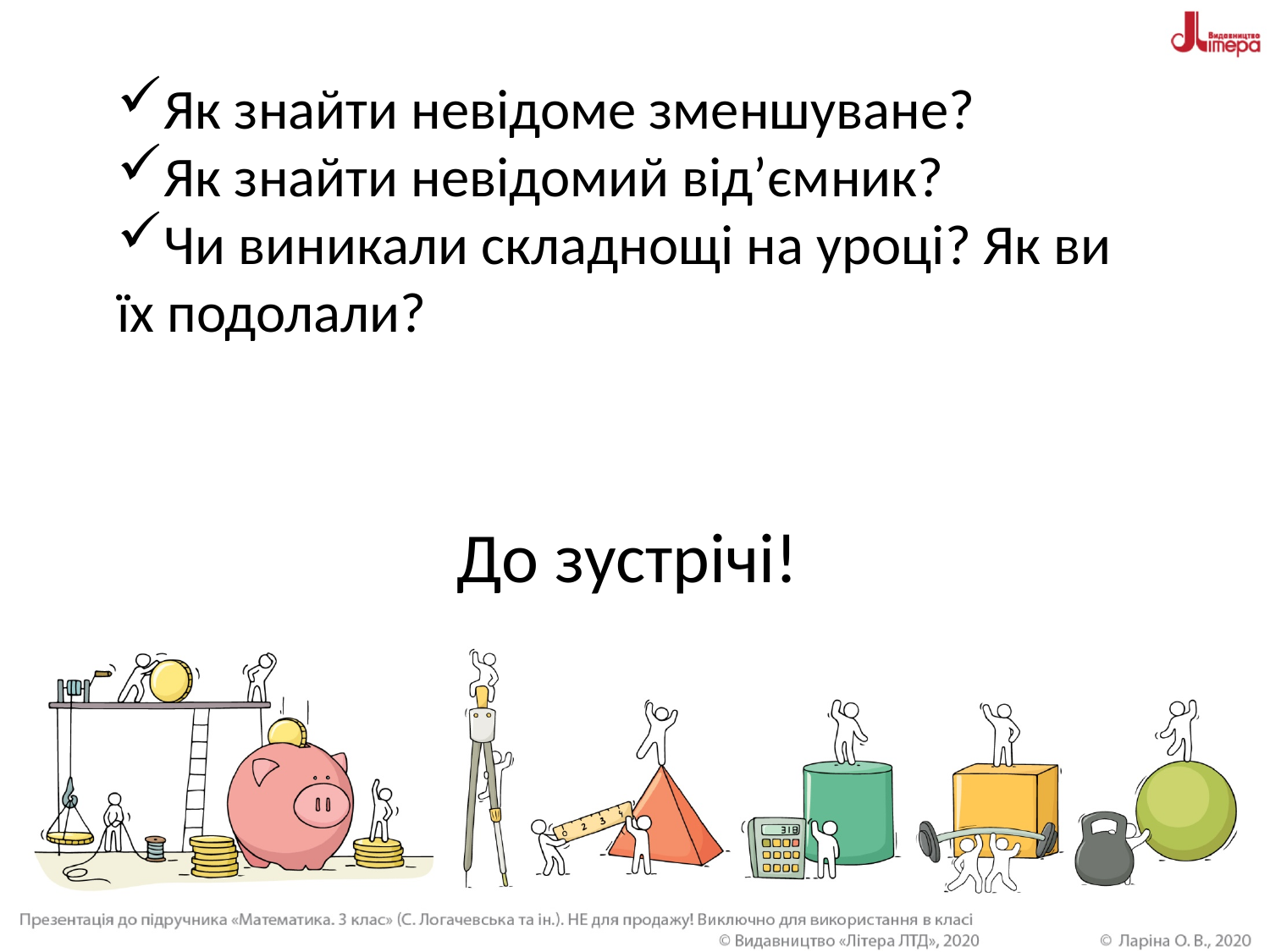

Як знайти невідоме зменшуване?
Як знайти невідомий від’ємник?
Чи виникали складнощі на уроці? Як ви їх подолали?
До зустрічі!